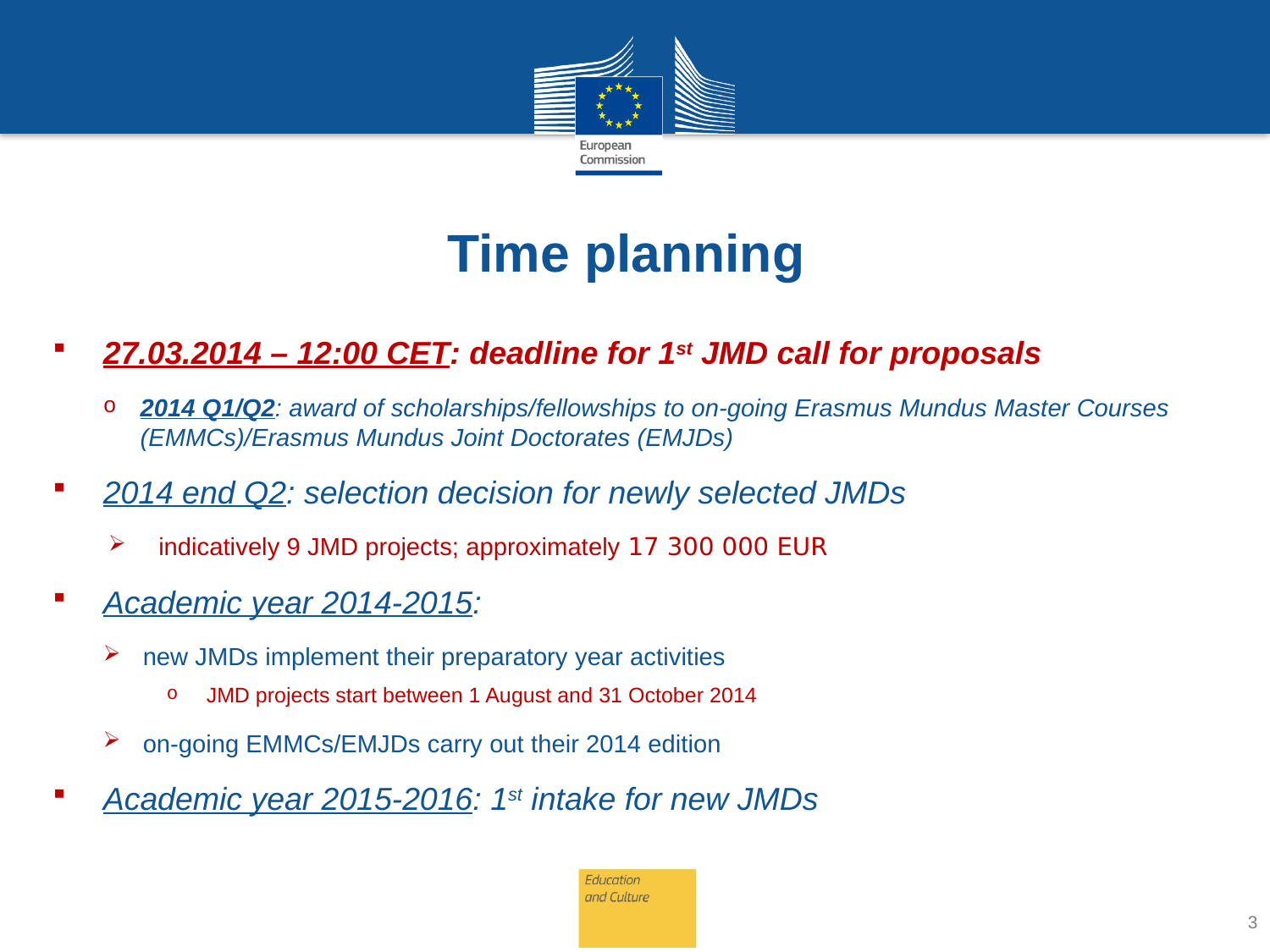

# Time planning
27.03.2014 – 12:00 CET: deadline for 1st JMD call for proposals
2014 Q1/Q2: award of scholarships/fellowships to on-going Erasmus Mundus Master Courses (EMMCs)/Erasmus Mundus Joint Doctorates (EMJDs)
2014 end Q2: selection decision for newly selected JMDs
indicatively 9 JMD projects; approximately 17 300 000 EUR
Academic year 2014-2015:
new JMDs implement their preparatory year activities
JMD projects start between 1 August and 31 October 2014
on-going EMMCs/EMJDs carry out their 2014 edition
Academic year 2015-2016: 1st intake for new JMDs
3